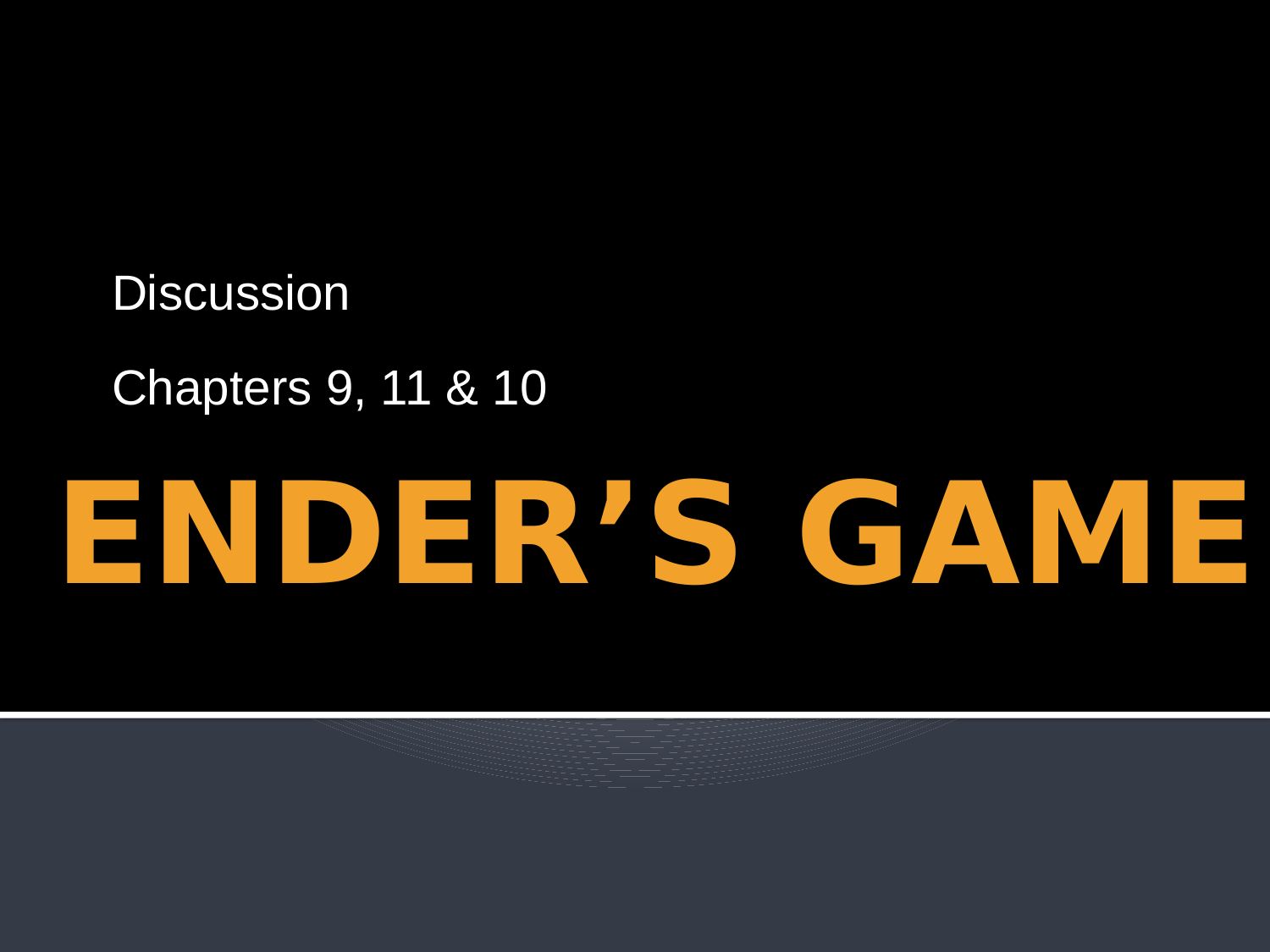

Discussion

Chapters 9, 11 & 10

ENDER’S GAME